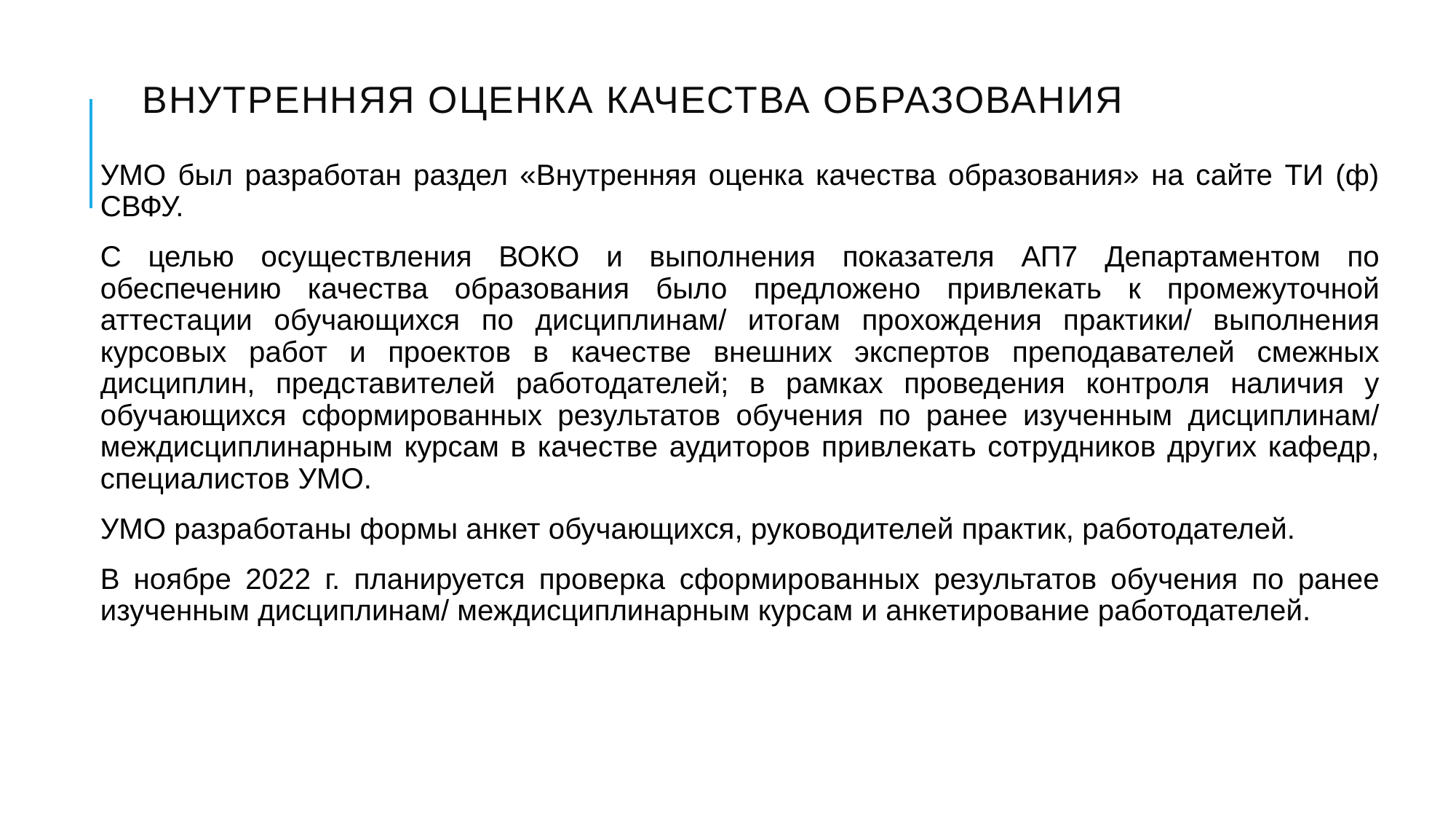

# Внутренняя оценка качества образования
УМО был разработан раздел «Внутренняя оценка качества образования» на сайте ТИ (ф) СВФУ.
С целью осуществления ВОКО и выполнения показателя АП7 Департаментом по обеспечению качества образования было предложено привлекать к промежуточной аттестации обучающихся по дисциплинам/ итогам прохождения практики/ выполнения курсовых работ и проектов в качестве внешних экспертов преподавателей смежных дисциплин, представителей работодателей; в рамках проведения контроля наличия у обучающихся сформированных результатов обучения по ранее изученным дисциплинам/ междисциплинарным курсам в качестве аудиторов привлекать сотрудников других кафедр, специалистов УМО.
УМО разработаны формы анкет обучающихся, руководителей практик, работодателей.
В ноябре 2022 г. планируется проверка сформированных результатов обучения по ранее изученным дисциплинам/ междисциплинарным курсам и анкетирование работодателей.